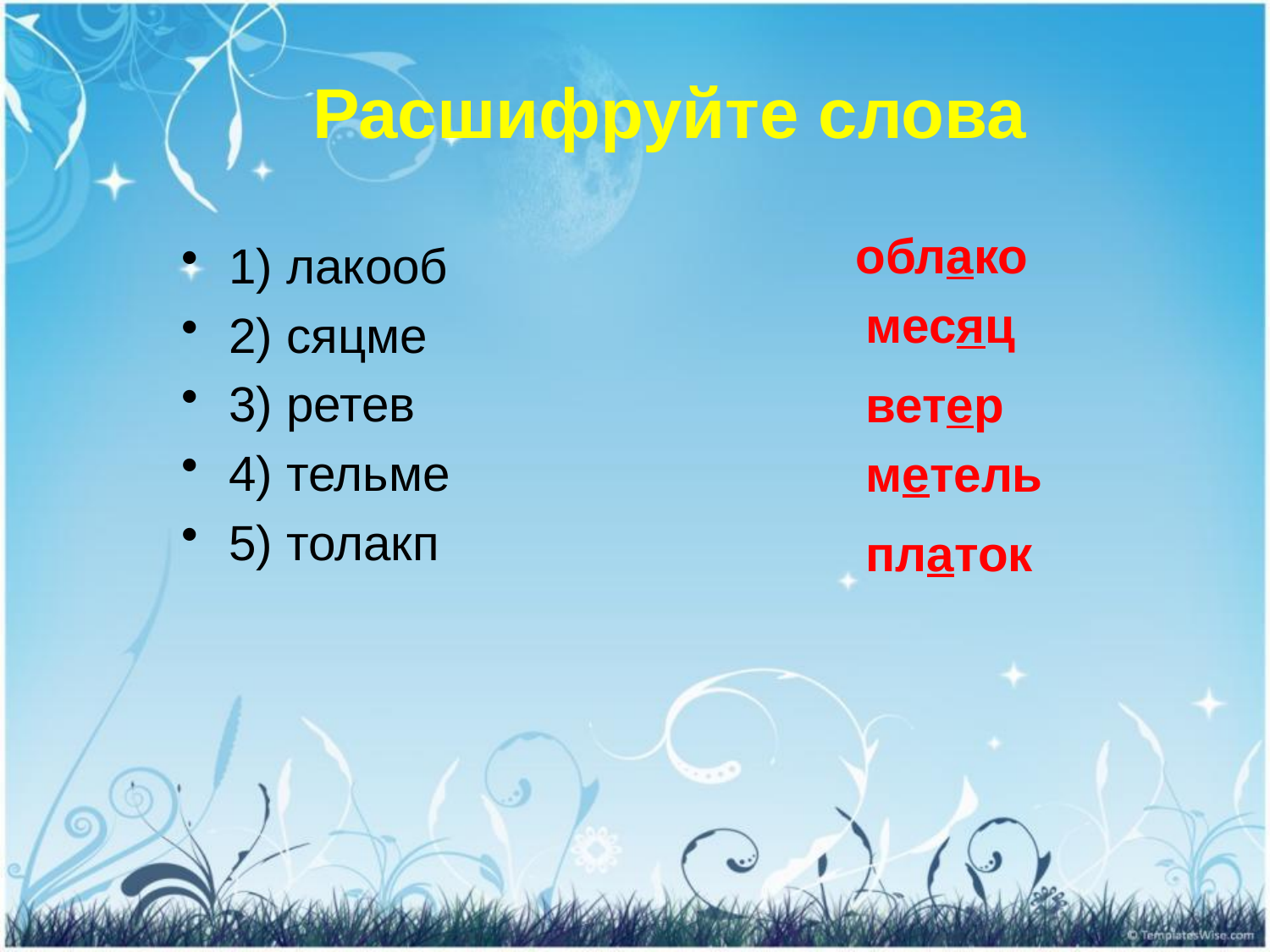

# Расшифруйте слова
облако
1) лакооб
2) сяцме
3) ретев
4) тельме
5) толакп
месяц
ветер
метель
платок